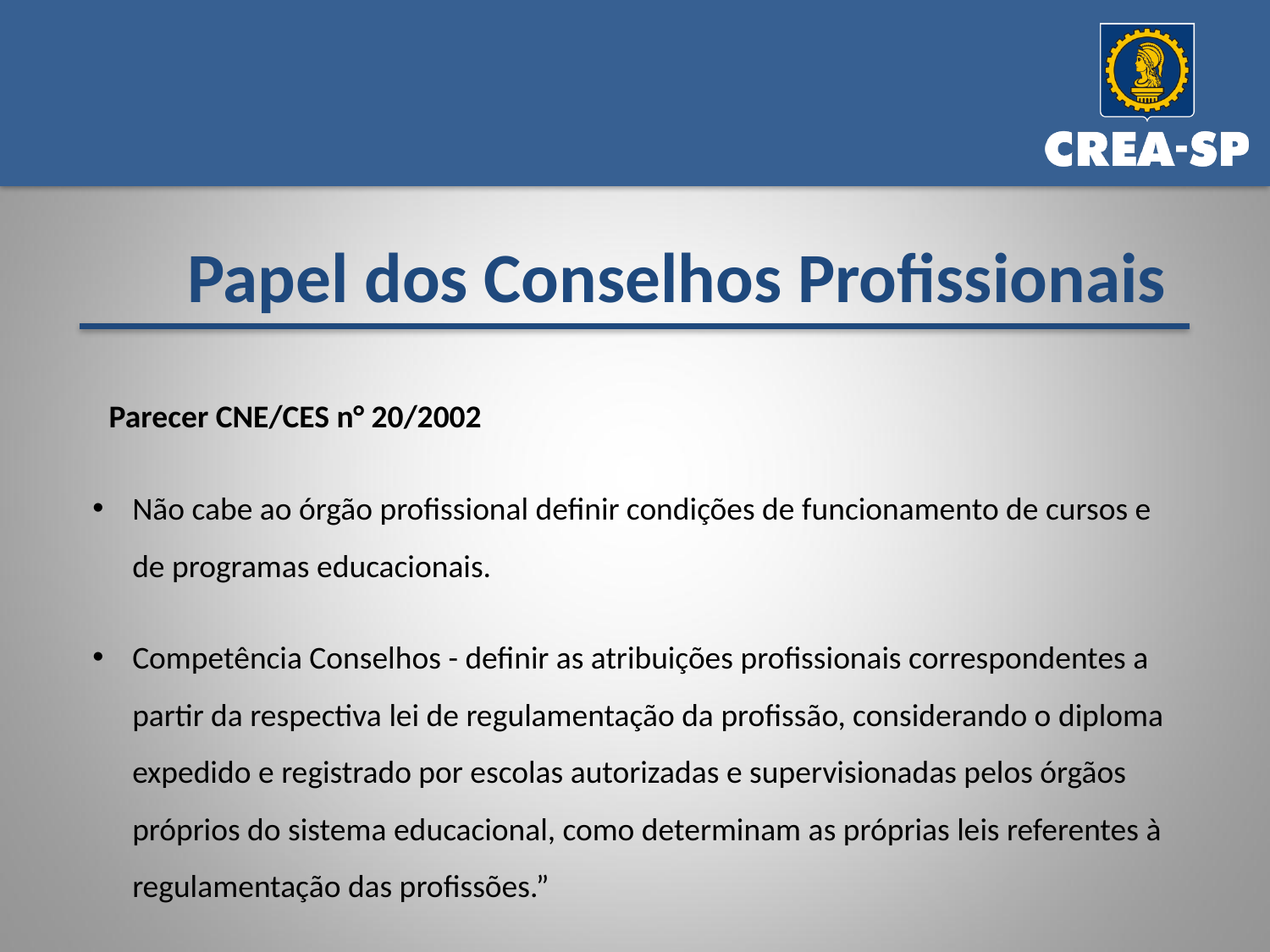

Papel dos Conselhos Profissionais
Parecer CNE/CES n° 20/2002

Não cabe ao órgão profissional definir condições de funcionamento de cursos e de programas educacionais.

Competência Conselhos - definir as atribuições profissionais correspondentes a partir da respectiva lei de regulamentação da profissão, considerando o diploma expedido e registrado por escolas autorizadas e supervisionadas pelos órgãos próprios do sistema educacional, como determinam as próprias leis referentes à regulamentação das profissões.”